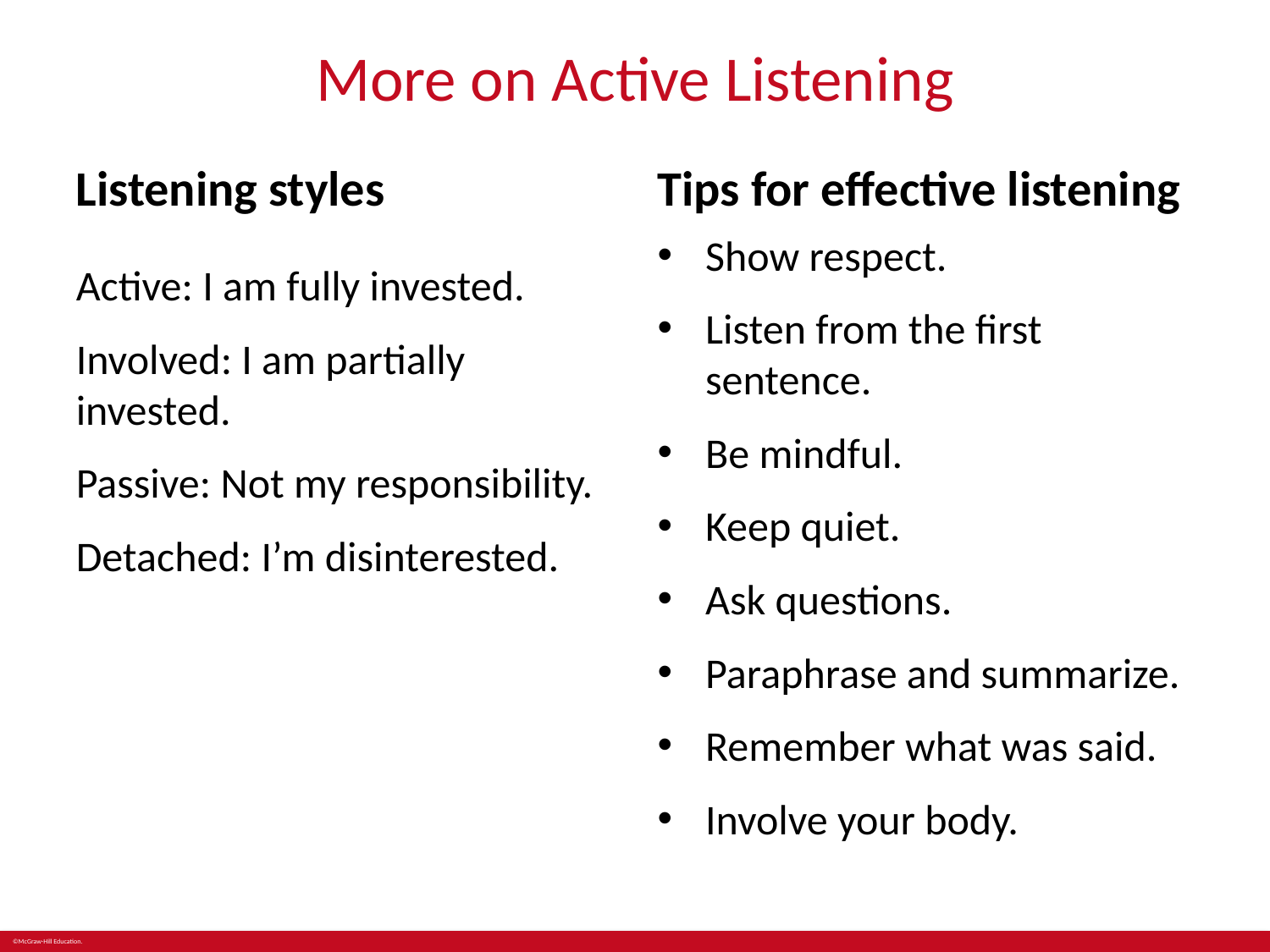

# More on Active Listening
Listening styles
Tips for effective listening
Show respect.
Listen from the first sentence.
Be mindful.
Keep quiet.
Ask questions.
Paraphrase and summarize.
Remember what was said.
Involve your body.

Active: I am fully invested.
Involved: I am partially invested.
Passive: Not my responsibility.
Detached: I’m disinterested.